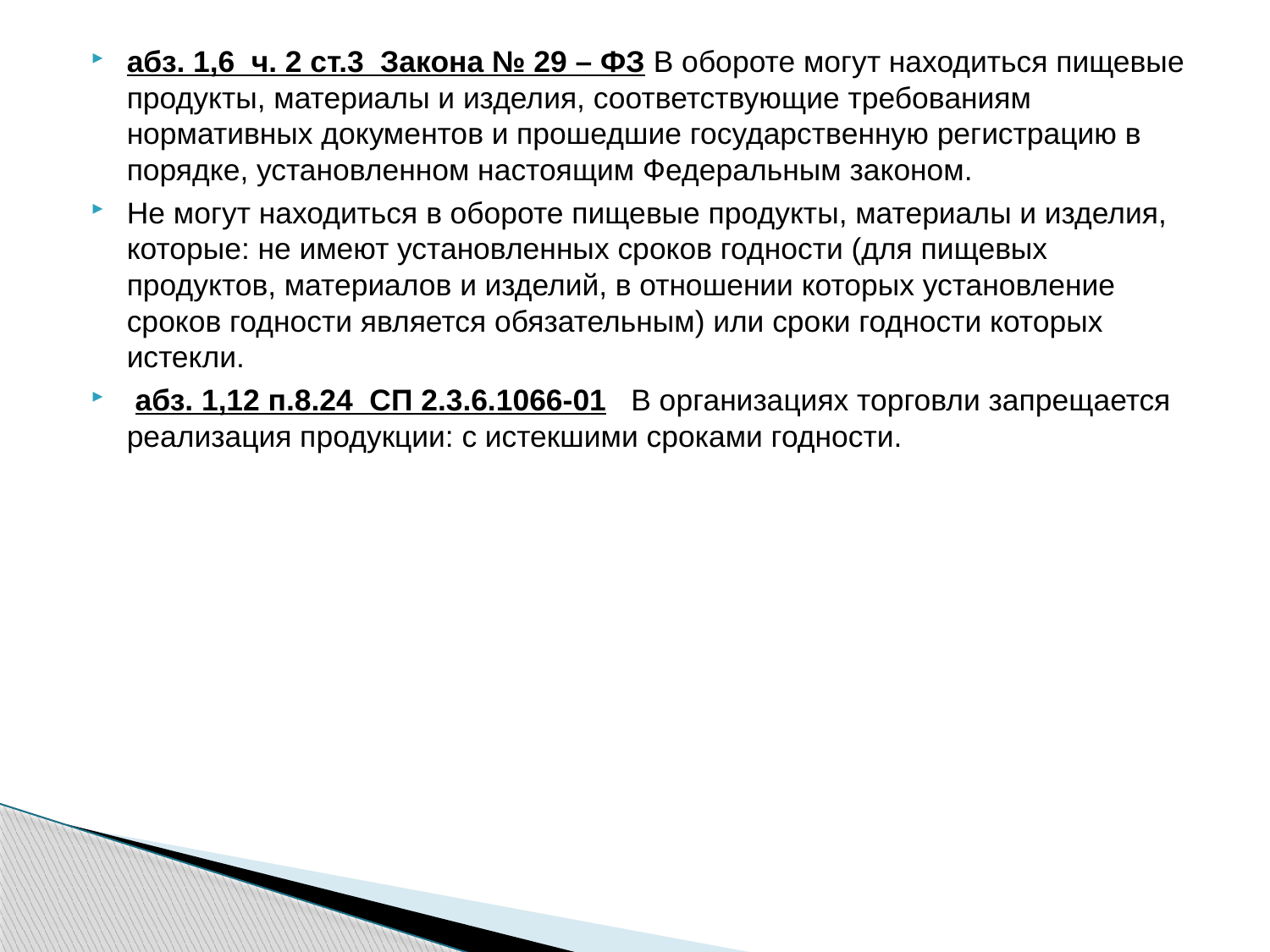

абз. 1,6  ч. 2 ст.3  Закона № 29 – ФЗ В обороте могут находиться пищевые продукты, материалы и изделия, соответствующие требованиям нормативных документов и прошедшие государственную регистрацию в порядке, установленном настоящим Федеральным законом.
Не могут находиться в обороте пищевые продукты, материалы и изделия, которые: не имеют установленных сроков годности (для пищевых продуктов, материалов и изделий, в отношении которых установление сроков годности является обязательным) или сроки годности которых истекли.
 абз. 1,12 п.8.24  СП 2.3.6.1066-01   В организациях торговли запрещается реализация продукции: с истекшими сроками годности.